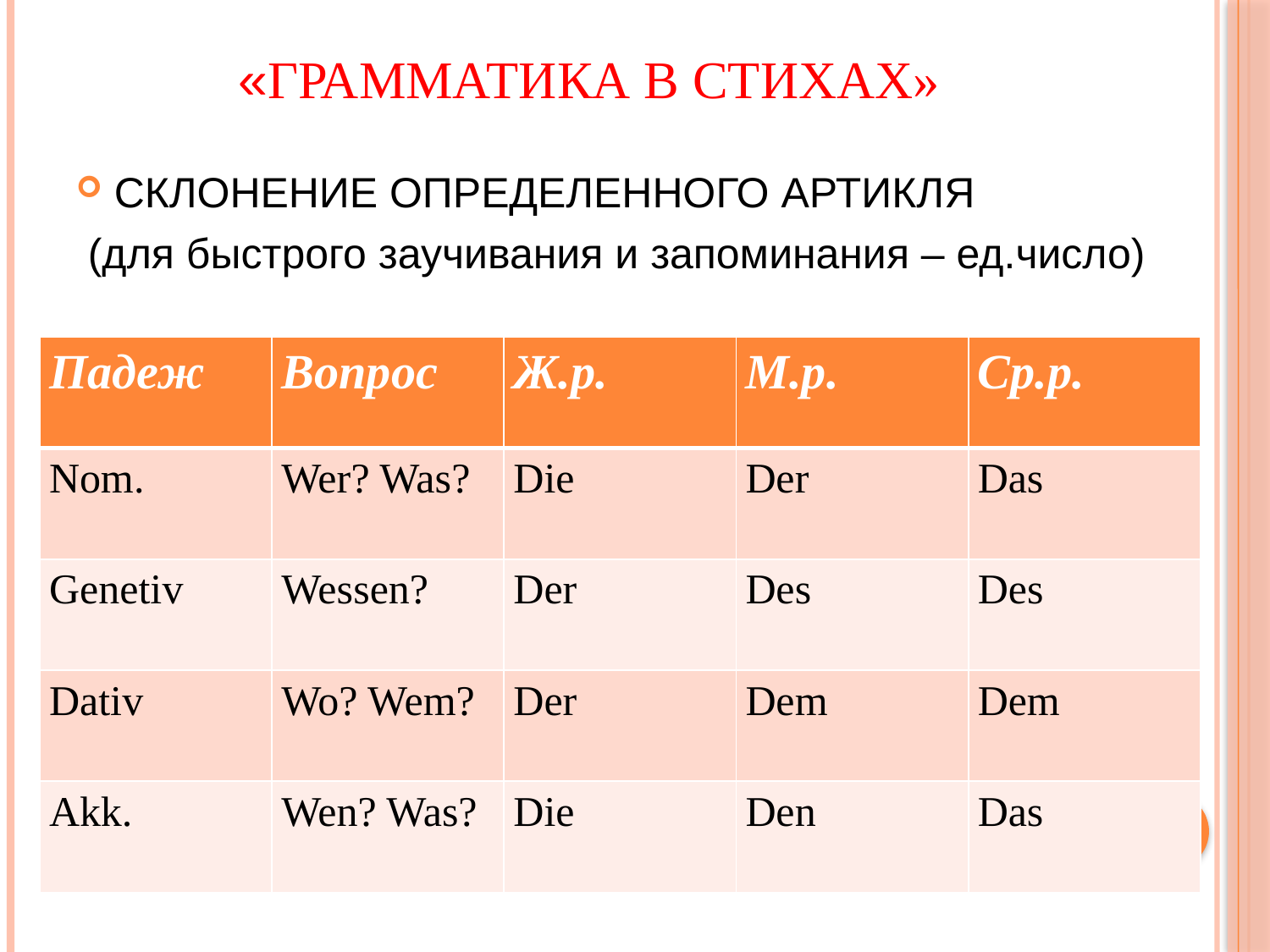

# «ГРАММАТИКА В СТИХАХ»
СКЛОНЕНИЕ ОПРЕДЕЛЕННОГО АРТИКЛЯ
 (для быстрого заучивания и запоминания – ед.число)

| Падеж | Вопрос | Ж.р. | М.р. | Ср.р. |
| --- | --- | --- | --- | --- |
| Nom. | Wer? Was? | Die | Der | Das |
| Genetiv | Wessen? | Der | Des | Des |
| Dativ | Wo? Wem? | Der | Dem | Dem |
| Akk. | Wen? Was? | Die | Den | Das |